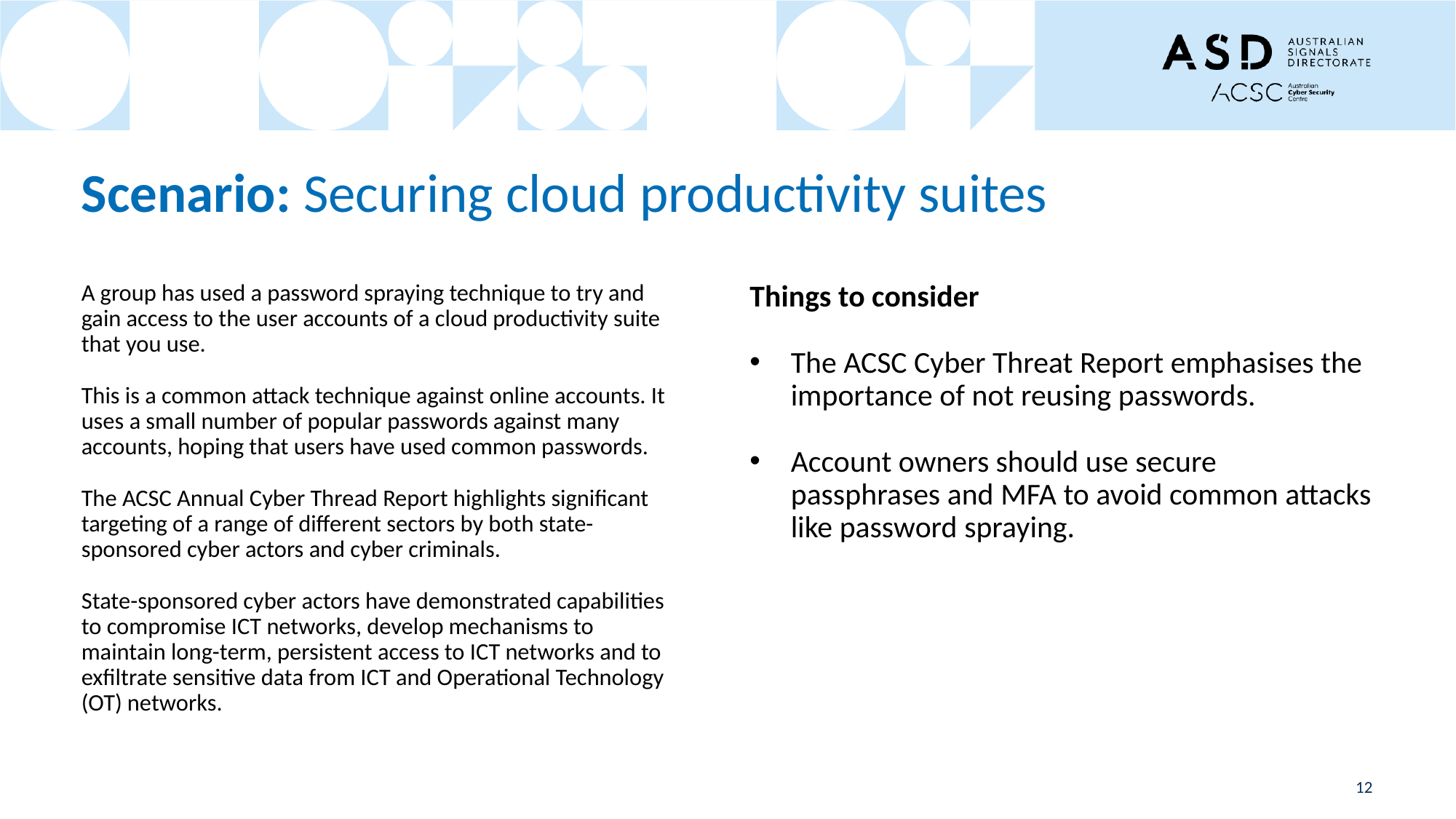

# Scenario: Securing cloud productivity suites
A group has used a password spraying technique to try and gain access to the user accounts of a cloud productivity suite that you use.
This is a common attack technique against online accounts. It uses a small number of popular passwords against many accounts, hoping that users have used common passwords.
The ACSC Annual Cyber Thread Report highlights significant targeting of a range of different sectors by both state-sponsored cyber actors and cyber criminals.
State-sponsored cyber actors have demonstrated capabilities to compromise ICT networks, develop mechanisms to maintain long-term, persistent access to ICT networks and to exfiltrate sensitive data from ICT and Operational Technology (OT) networks.

Things to consider
The ACSC Cyber Threat Report emphasises the importance of not reusing passwords.
Account owners should use secure passphrases and MFA to avoid common attacks like password spraying.
12